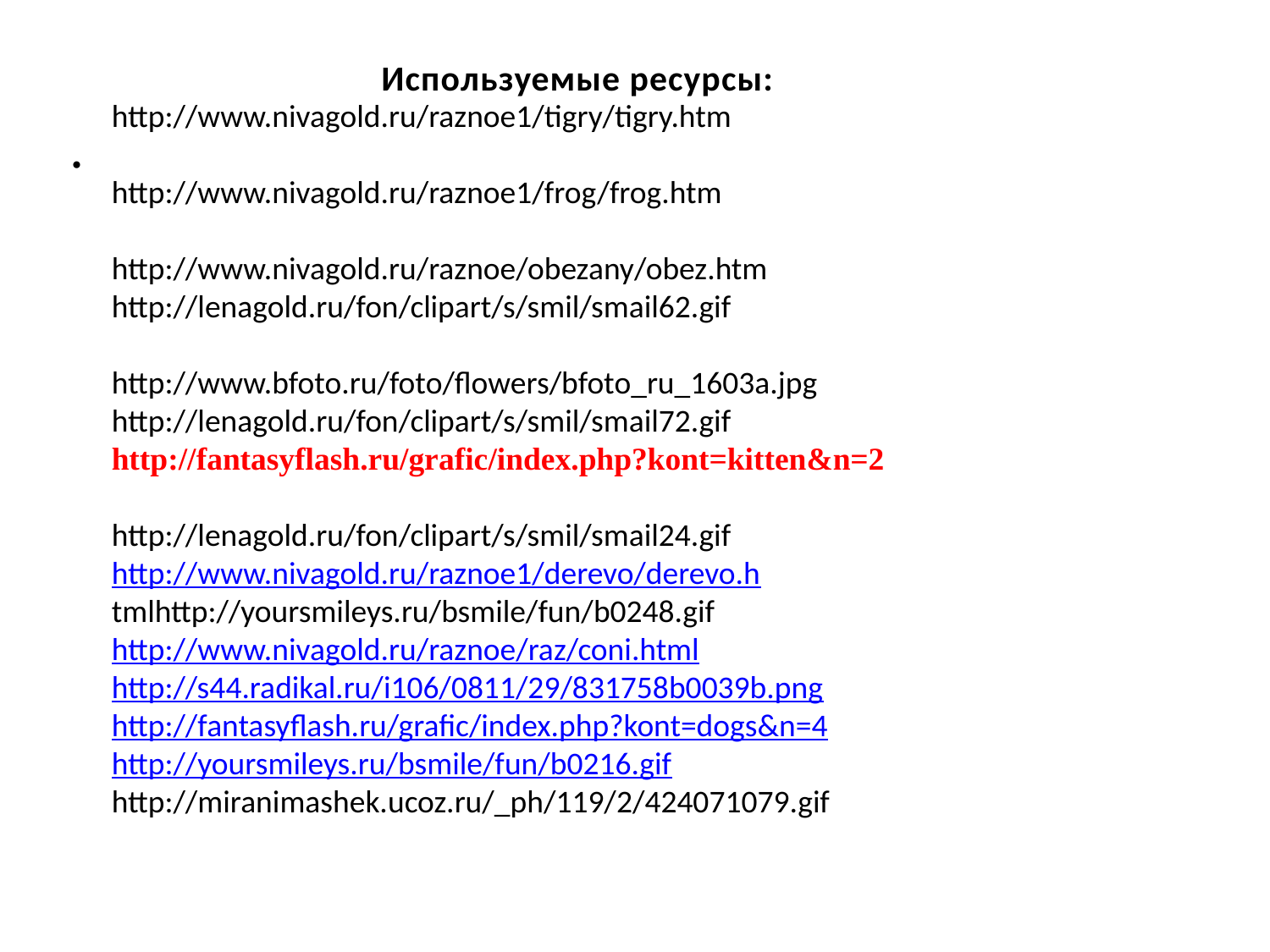

#
Используемые ресурсы:
http://www.nivagold.ru/raznoe1/tigry/tigry.htm

http://www.nivagold.ru/raznoe1/frog/frog.htm

http://www.nivagold.ru/raznoe/obezany/obez.htm
http://lenagold.ru/fon/clipart/s/smil/smail62.gif

http://www.bfoto.ru/foto/flowers/bfoto_ru_1603a.jpg
http://lenagold.ru/fon/clipart/s/smil/smail72.gif
http://fantasyflash.ru/grafic/index.php?kont=kitten&n=2

http://lenagold.ru/fon/clipart/s/smil/smail24.gif
http://www.nivagold.ru/raznoe1/derevo/derevo.h
tmlhttp://yoursmileys.ru/bsmile/fun/b0248.gif
http://www.nivagold.ru/raznoe/raz/coni.html
http://s44.radikal.ru/i106/0811/29/831758b0039b.png
http://fantasyflash.ru/grafic/index.php?kont=dogs&n=4
http://yoursmileys.ru/bsmile/fun/b0216.gif
http://miranimashek.ucoz.ru/_ph/119/2/424071079.gif

.